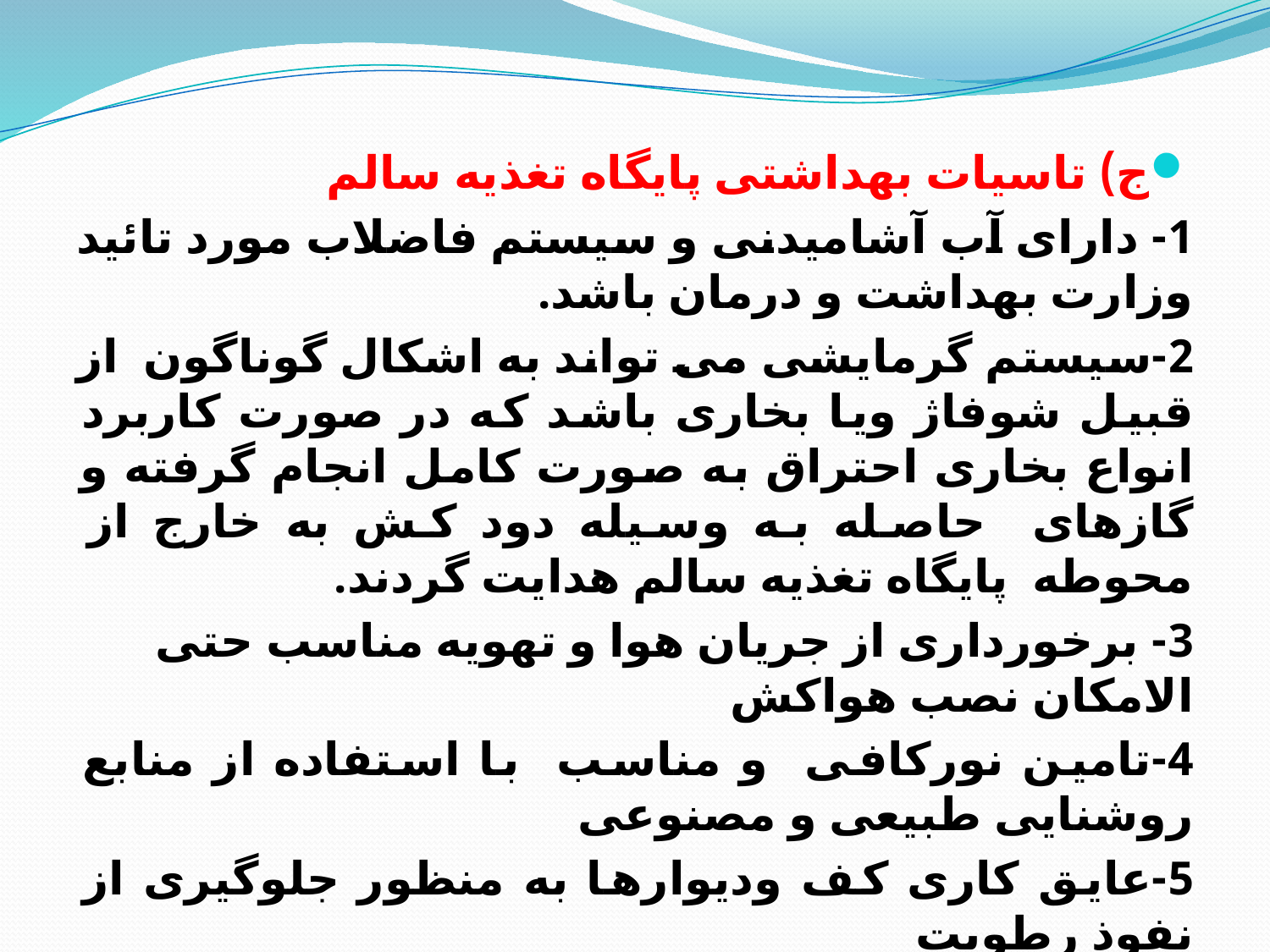

ج) تاسیات بهداشتی پایگاه تغذیه سالم
1- دارای آب آشامیدنی و سیستم فاضلاب مورد تائید وزارت بهداشت و درمان باشد.
2-سیستم گرمایشی می تواند به اشکال گوناگون  از قبیل شوفاژ ویا بخاری باشد که در صورت کاربرد انواع بخاری احتراق به صورت کامل انجام گرفته و گازهای  حاصله به وسیله دود کش به خارج از محوطه  پایگاه تغذیه سالم هدایت گردند.
3- برخورداری از جریان هوا و تهویه مناسب حتی الامکان نصب هواکش
4-تامین نورکافی  و مناسب  با استفاده از منابع روشنایی طبیعی و مصنوعی
5-عایق کاری کف ودیوارها به منظور جلوگیری از نفوذ رطوبت